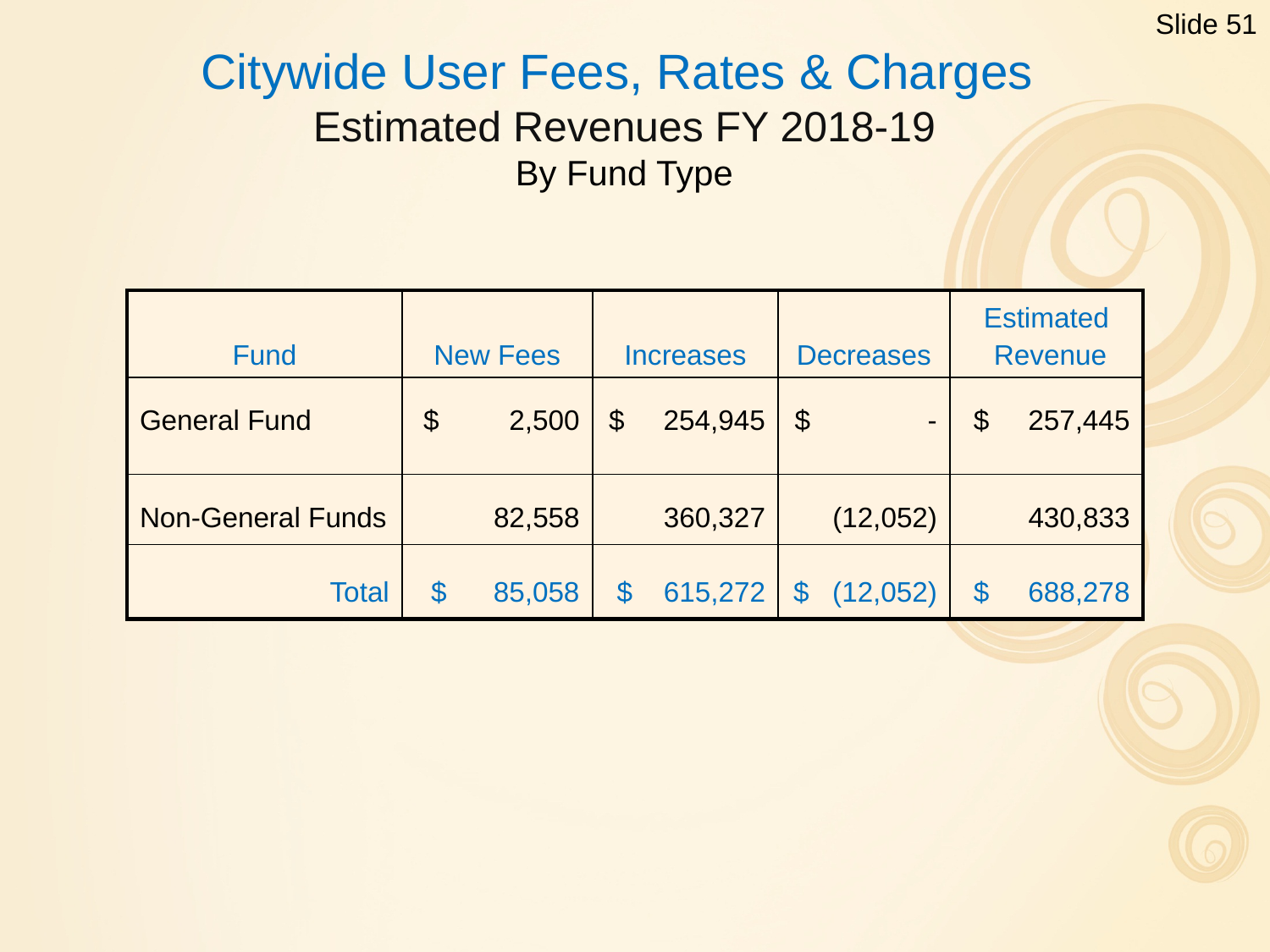

Slide 51
Citywide User Fees, Rates & Charges
Estimated Revenues FY 2018-19
By Fund Type
| Fund | New Fees | Increases | Decreases | Estimated Revenue |
| --- | --- | --- | --- | --- |
| General Fund | $ 2,500 | $ 254,945 | $ - | $ 257,445 |
| Non-General Funds | 82,558 | 360,327 | (12,052) | 430,833 |
| Total | $ 85,058 | $ 615,272 | $ (12,052) | $ 688,278 |